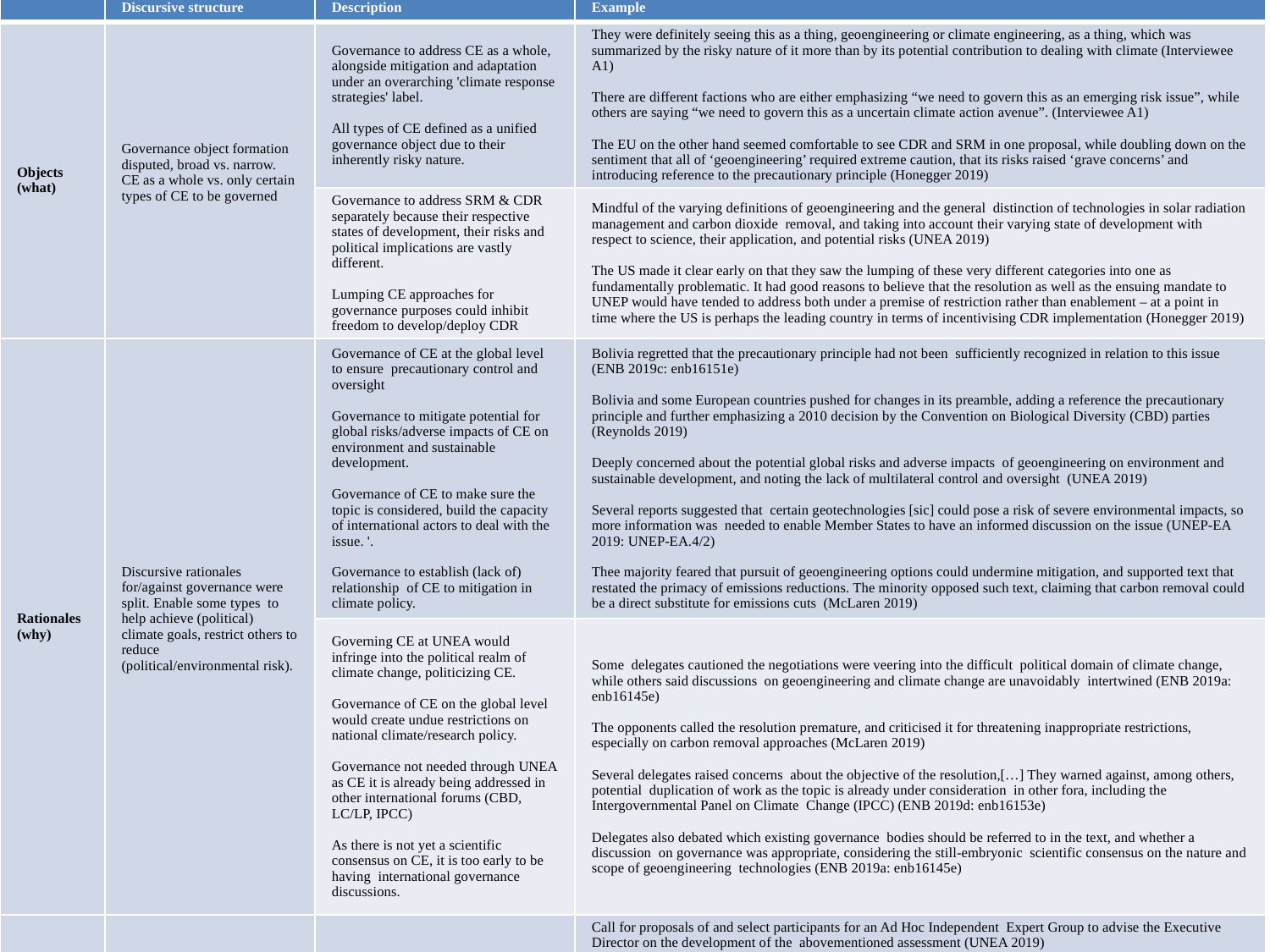

|  | Discursive structure | Description | Example |
| --- | --- | --- | --- |
| Objects (what) | Governance object formation disputed, broad vs. narrow. CE as a whole vs. only certain types of CE to be governed | Governance to address CE as a whole, alongside mitigation and adaptation under an overarching 'climate response strategies' label. All types of CE defined as a unified governance object due to their inherently risky nature. | They were definitely seeing this as a thing, geoengineering or climate engineering, as a thing, which was summarized by the risky nature of it more than by its potential contribution to dealing with climate (Interviewee A1) There are different factions who are either emphasizing “we need to govern this as an emerging risk issue”, while others are saying “we need to govern this as a uncertain climate action avenue”. (Interviewee A1) The EU on the other hand seemed comfortable to see CDR and SRM in one proposal, while doubling down on the sentiment that all of ‘geoengineering’ required extreme caution, that its risks raised ‘grave concerns’ and introducing reference to the precautionary principle (Honegger 2019) |
|  |  | Governance to address SRM & CDR separately because their respective states of development, their risks and political implications are vastly different. Lumping CE approaches for governance purposes could inhibit freedom to develop/deploy CDR | Mindful of the varying definitions of geoengineering and the general distinction of technologies in solar radiation management and carbon dioxide removal, and taking into account their varying state of development with respect to science, their application, and potential risks (UNEA 2019) The US made it clear early on that they saw the lumping of these very different categories into one as fundamentally problematic. It had good reasons to believe that the resolution as well as the ensuing mandate to UNEP would have tended to address both under a premise of restriction rather than enablement – at a point in time where the US is perhaps the leading country in terms of incentivising CDR implementation (Honegger 2019) |
| Rationales (why) | Discursive rationales for/against governance were split. Enable some types to help achieve (political) climate goals, restrict others to reduce (political/environmental risk). | Governance of CE at the global level to ensure precautionary control and oversight Governance to mitigate potential for global risks/adverse impacts of CE on environment and sustainable development. Governance of CE to make sure the topic is considered, build the capacity of international actors to deal with the issue. '. Governance to establish (lack of) relationship of CE to mitigation in climate policy. | Bolivia regretted that the precautionary principle had not been sufficiently recognized in relation to this issue (ENB 2019c: enb16151e) Bolivia and some European countries pushed for changes in its preamble, adding a reference the precautionary principle and further emphasizing a 2010 decision by the Convention on Biological Diversity (CBD) parties (Reynolds 2019) Deeply concerned about the potential global risks and adverse impacts of geoengineering on environment and sustainable development, and noting the lack of multilateral control and oversight (UNEA 2019) Several reports suggested that certain geotechnologies [sic] could pose a risk of severe environmental impacts, so more information was needed to enable Member States to have an informed discussion on the issue (UNEP-EA 2019: UNEP-EA.4/2) Thee majority feared that pursuit of geoengineering options could undermine mitigation, and supported text that restated the primacy of emissions reductions. The minority opposed such text, claiming that carbon removal could be a direct substitute for emissions cuts (McLaren 2019) |
|  |  | Governing CE at UNEA would infringe into the political realm of climate change, politicizing CE. Governance of CE on the global level would create undue restrictions on national climate/research policy. Governance not needed through UNEA as CE it is already being addressed in other international forums (CBD, LC/LP, IPCC) As there is not yet a scientific consensus on CE, it is too early to be having international governance discussions. | Some delegates cautioned the negotiations were veering into the difficult political domain of climate change, while others said discussions on geoengineering and climate change are unavoidably intertwined (ENB 2019a: enb16145e) The opponents called the resolution premature, and criticised it for threatening inappropriate restrictions, especially on carbon removal approaches (McLaren 2019) Several delegates raised concerns about the objective of the resolution,[…] They warned against, among others, potential duplication of work as the topic is already under consideration in other fora, including the Intergovernmental Panel on Climate Change (IPCC) (ENB 2019d: enb16153e) Delegates also debated which existing governance bodies should be referred to in the text, and whether a discussion on governance was appropriate, considering the still-embryonic scientific consensus on the nature and scope of geoengineering technologies (ENB 2019a: enb16145e) |
| Modes (how) | Centralized, expert-led, mode conflicted with a participatory/ consultation based mode, a and with decentralized mode | Governance options put together by a group of experts, presented to UNEP Secretariat, as basis of policy recommendations for parties. Governance informed by existing international principles/laws & prior decisions in other fora. | Call for proposals of and select participants for an Ad Hoc Independent Expert Group to advise the Executive Director on the development of the abovementioned assessment (UNEA 2019) The other things that were attached to that as well were definitely a sort of broader participatory sense of how governance should be achieved and this would require much wider consultation with affected populations. […] I was actually quite pleased to hear the EU joining in with this sort of language, about other forms of knowledge, different knowledges rather than the core scientific modelling narrative of the … that we see the IPCC in particular (Interviewee A2) Among other proposed amendments, a developed country supported new language referring to the Intergovernmental Panel on Climate Change (IPCC) Special Report on Global Warming of 1.5 degrees (ENB 2019 a: enb16145e) On geoengineering, delegates began to work through a heavily bracketed operative paragraph requesting UNEP to work in collaboration with other stakeholders, such as relevant UN and intergovernmental bodies, to prepare a report on the “state of play and potential gaps” in the field (ENB 2019b: enb16149e) There was a lot of emphasis from the Bolivians and several others of, in a sense, preserving what we have agreed, seeing the CBD as a forum where a lot of this had been agreed in terms of the precautionary stance and that the informal moratoria type view of geoengineering (Interviewee A2) For it to be a legitimate discussion on geoengineering governance, it must be based on multilateral, transparent and accountable deliberations, in which all governments can freely participate in a democratic manner, open to public scrutiny and with the full participation of civil society organisations, Indigenous Peoples and social movements. It must be free from corporate influence, respectful of existing international laws and decisions, based on the precautionary principle [..] (HBF-ETC 2019) The EU’s support of the proposal was, however, lukewarm as it might not have felt ready to address CDR and SRM head on at the multilateral level, for lack of internal clarity: CDR is silently built into the  EUs 2050 long-term strategy, while at a political level clashes with the EUs climate policy paradigm (Honegger 2019) [T]he US in particular did already have at least one policy in place that was specifically looking to advance carbon removal as part of the mitigation ensemble. The previous administration, Obama’s administration, had adopted a long-term climate strategy which involved explicitly removals as part of the plan. And so pursuing the first steps towards global governance on climate engineering or geoengineering […], suggested a more hesitant approach or a more blocking approach, which would be contradictory to the US’ already existing policies (Interviewee A1) |
|  |  | Governance discussions/decisions with full participation of civil society & affected parties. Governance discussions/decisions transparent to outsiders. Governance discussions/decisions not influenced by corporate interests. |  |
|  |  | Governance decentralized through national policy |  |
| Speakers (who) | Legitimate Knowledge Producer speaker position afforded to diverse social actors: Expert/scientific vs. local/traditional. | Governance decisions to be made based on expert/scientific consensus on risks/benefits of CE. | Countries disagreed on which stakeholders should be mentioned and how, as well as on whether such an expert report should be commissioned (ENB 2019b: enb16149e) Many representatives expressed regret that, due to the opposition of some Member States, no agreement had been reached at the current session on the draft resolution on geoengineering and its governance, which would have requested UNEP to collect information and prepare a factual report on the risks, potential and governance challenges of geoengineering technologies, in line with its mandate of keeping Member States apprised of emerging environmental issues (UNEP-EA 2019: UNEP-EA.4/2) According to a regular stakeholder in attendance this week, “there has been a shift against acceptance of civil society in recent years” among Member States (ENB 2019a: enb16145e) Ensure that the Ad Hoc Expert Group represents the knowledge, interests and views of those potentially most affected by geoengineering, including Indigenous Peoples, Women, Youth and civil society. Ensure that the Ad Hoc Expert Group is free of conflicts of interest, such as fossil fuel industry interests, investors or stakeholders in geoengineering companies or researchers with patents on geoengineering or other conflicting commercial interests, by establishing a robust Conflict of Interest policy (HBF-ETC 2019) At the UNEA many countries supported a Swiss resolution – levelled at the UN’s top environmental body – intended to build knowledge – not just about the climatic implications of geoengineering, but about its potential social, environmental, economic, political and technical implications and side-effects (McLaren 2019) A representative of Asia Indigenous Peoples Pact made a statement on behalf of the major groups and stakeholders except business and industry. He noted with regret the abandonment of proposed resolutions on deforestation, agricultural supply chains and the strengthening of geoengineering governance and the dilution of other resolutions, which would mean, inter alia, a lack concerted action on and resources for implementation. Major groups intended to enhance their engagement in work programmes with the inclusion of indigenous traditional knowledge and practices (UNEP-EA 2019: UNEP-EA.4/2) I think where that then echoed into the negotiators positions, was in a sense of precaution that, “actually, this is why we want this thing to go ahead. We want to have an independent - but rooted in broad environmental and social concern - assessment of these technologies” (Interviewee A2) |
|  |  | Governance decisions to take into consideration the knowledge, interests and views of those potentially most affected by CE, i.e., indigenous, traditional knowledge. Governance based on a broad assessment of environmental and social concerns, not solely on scientific & economic assessment. |  |